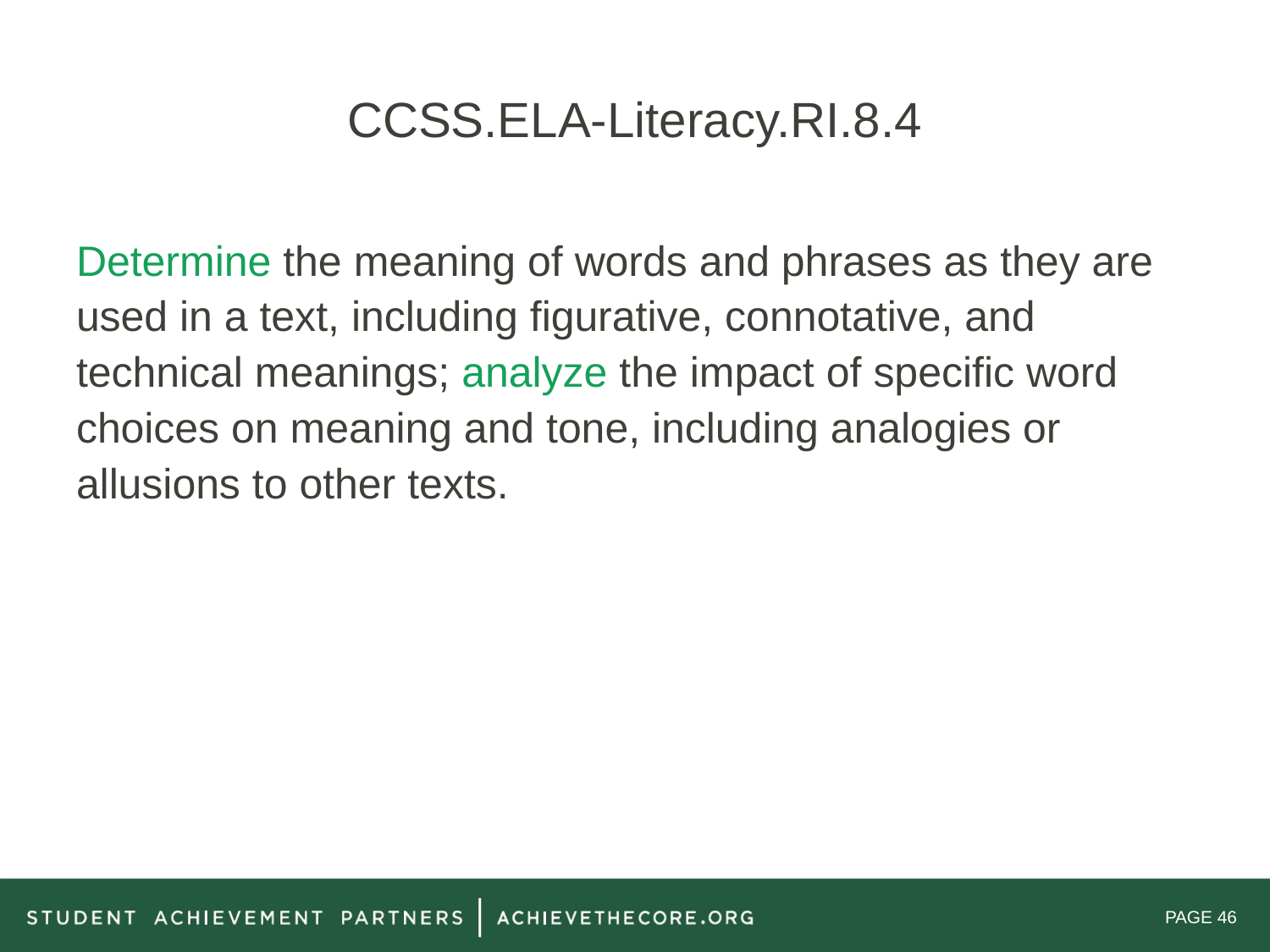

# CCSS.ELA-Literacy.RI.8.4
Determine the meaning of words and phrases as they are used in a text, including figurative, connotative, and technical meanings; analyze the impact of specific word choices on meaning and tone, including analogies or allusions to other texts.